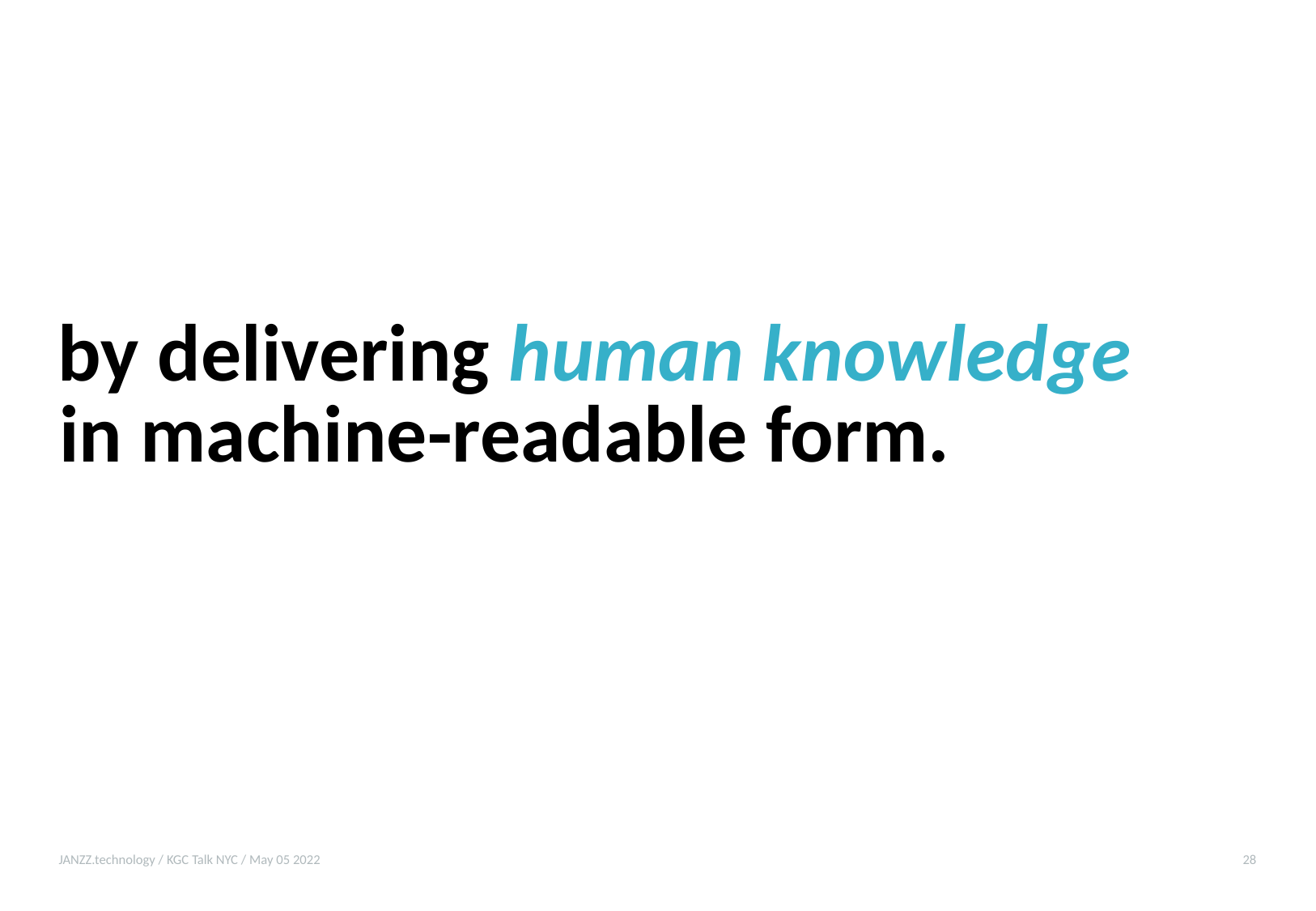

by delivering human knowledge
in machine-readable form.
JANZZ.technology / KGC Talk NYC / May 05 2022
28